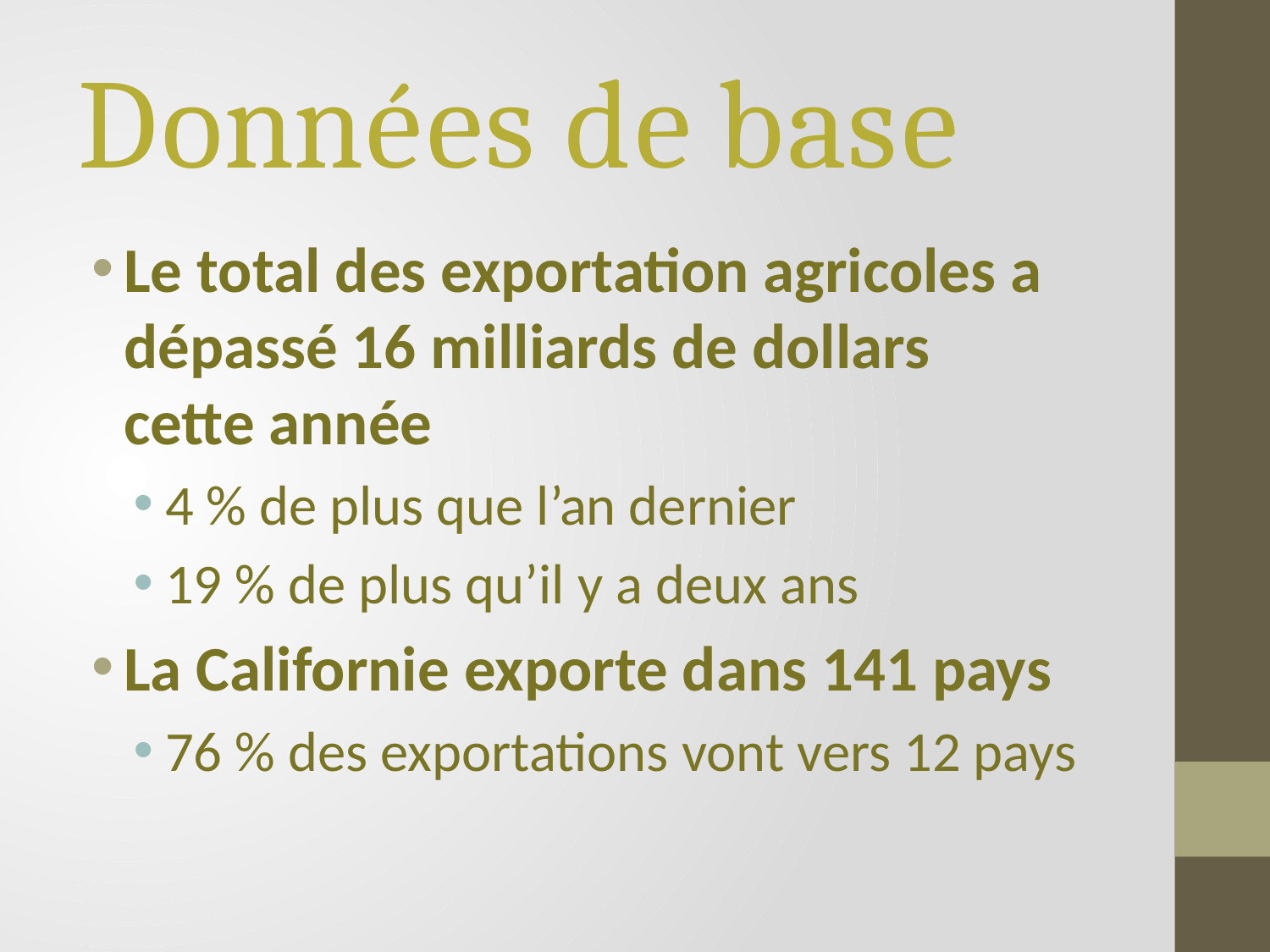

# Données de base
Le total des exportation agricoles a dépassé 16 milliards de dollars
cette année
4 % de plus que l’an dernier
19 % de plus qu’il y a deux ans
La Californie exporte dans 141 pays
76 % des exportations vont vers 12 pays